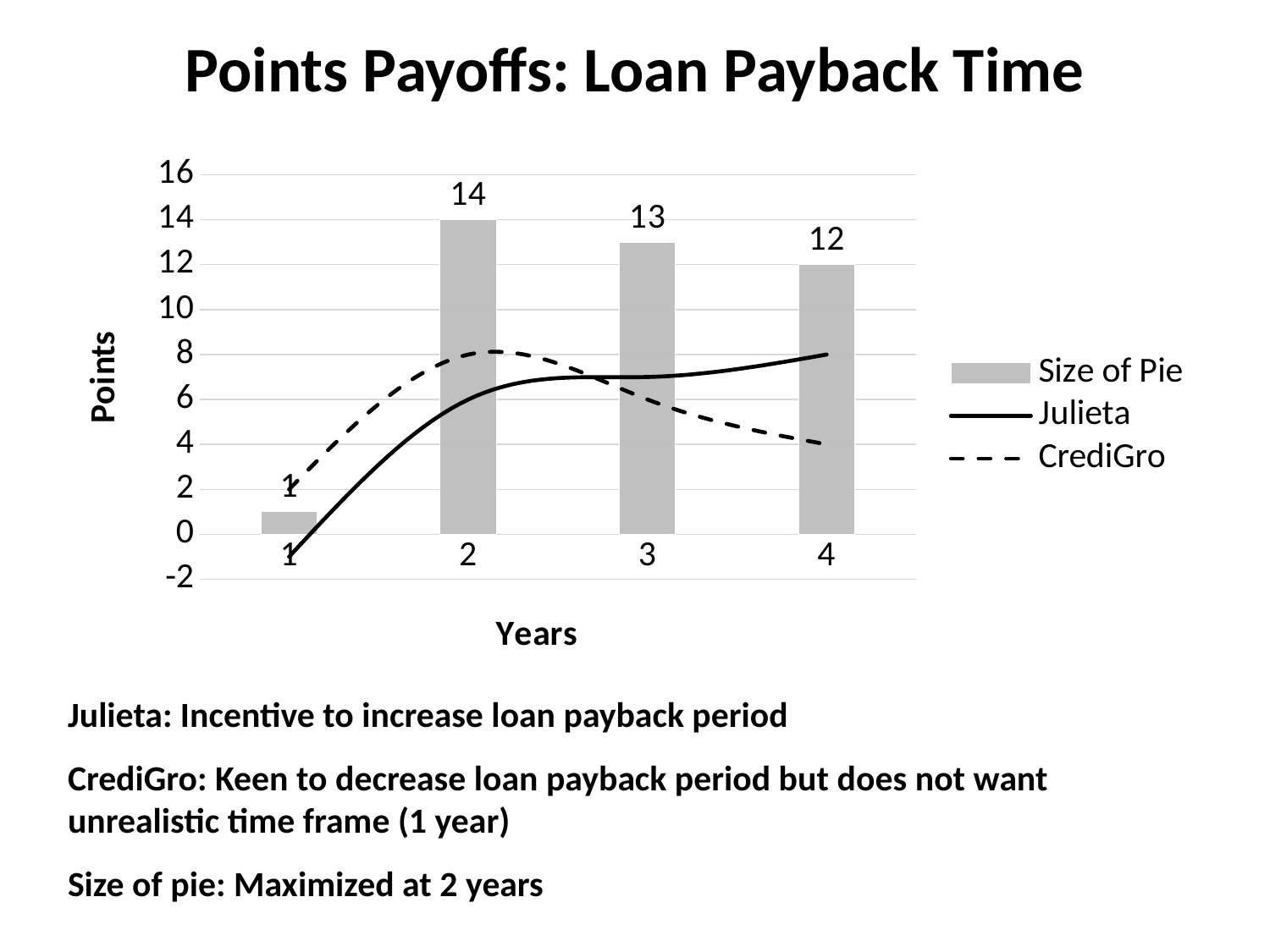

# Points Payoffs: Loan Payback Time

### Chart

| Category | Size of Pie | Julieta | CrediGro |
|---|---|---|---|
| 1 | 1.0 | -1.0 | 2.0 |
| 2 | 14.0 | 6.0 | 8.0 |
| 3 | 13.0 | 7.0 | 6.0 |
| 4 | 12.0 | 8.0 | 4.0 |
Julieta: Incentive to increase loan payback period

CrediGro: Keen to decrease loan payback period but does not want unrealistic time frame (1 year)

Size of pie: Maximized at 2 years